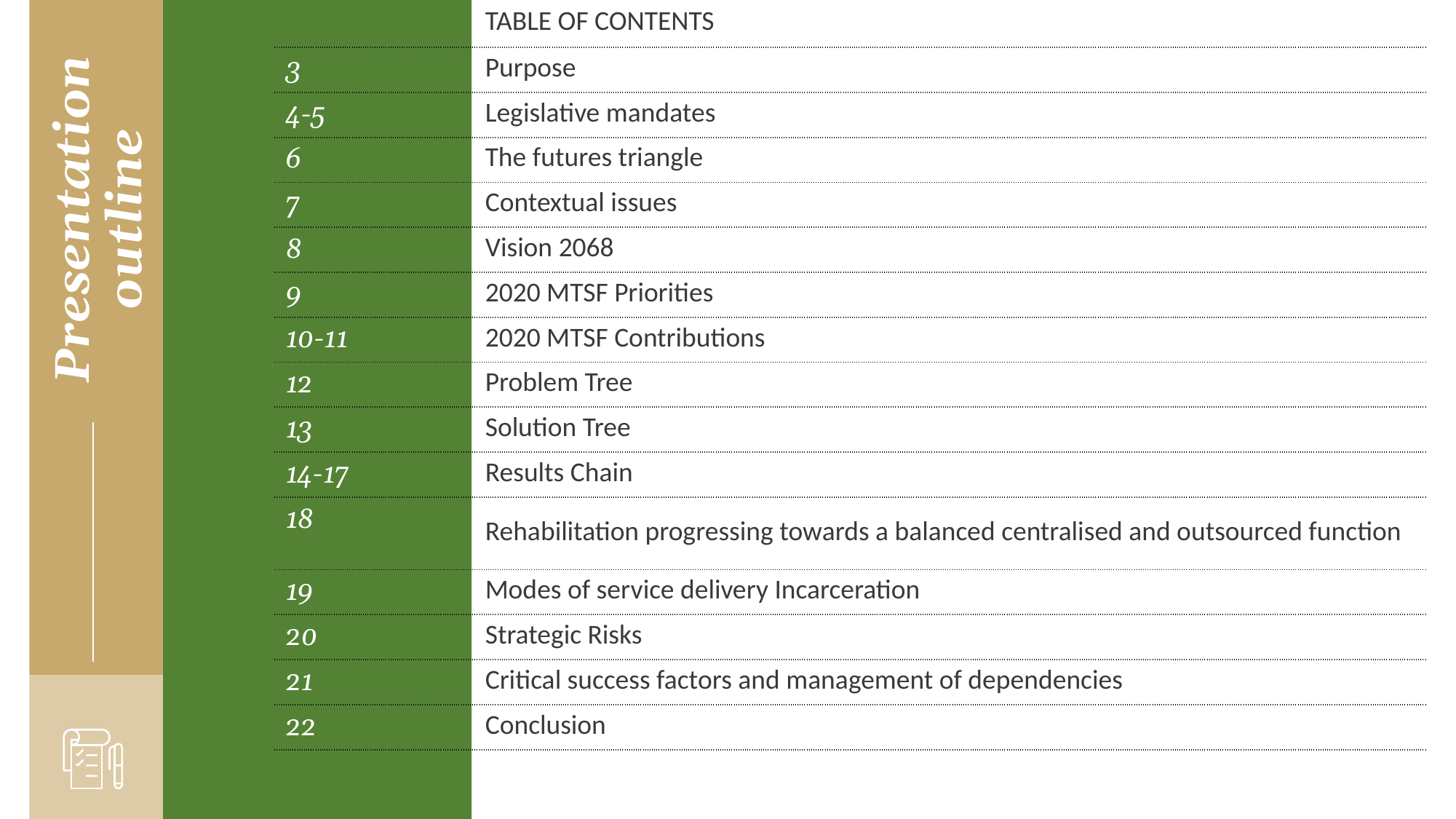

|  | TABLE OF CONTENTS |
| --- | --- |
| 3 | Purpose |
| 4-5 | Legislative mandates |
| 6 | The futures triangle |
| 7 | Contextual issues |
| 8 | Vision 2068 |
| 9 | 2020 MTSF Priorities |
| 10-11 | 2020 MTSF Contributions |
| 12 | Problem Tree |
| 13 | Solution Tree |
| 14-17 | Results Chain |
| 18 | Rehabilitation progressing towards a balanced centralised and outsourced function |
| 19 | Modes of service delivery Incarceration |
| 20 | Strategic Risks |
| 21 | Critical success factors and management of dependencies |
| 22 | Conclusion |
|  |  |
Presentation outline